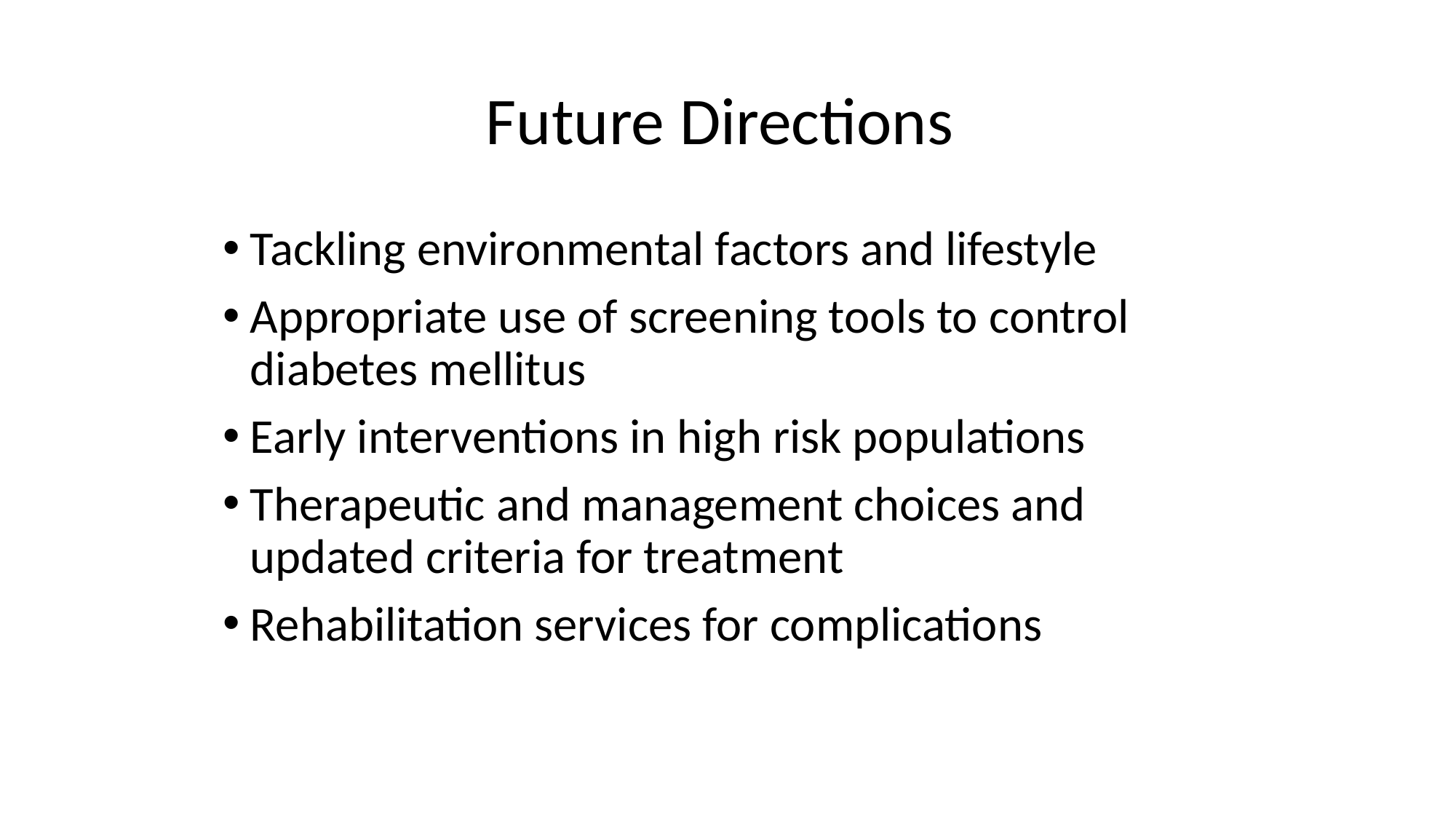

# Future Directions
Tackling environmental factors and lifestyle
Appropriate use of screening tools to control diabetes mellitus
Early interventions in high risk populations
Therapeutic and management choices and updated criteria for treatment
Rehabilitation services for complications